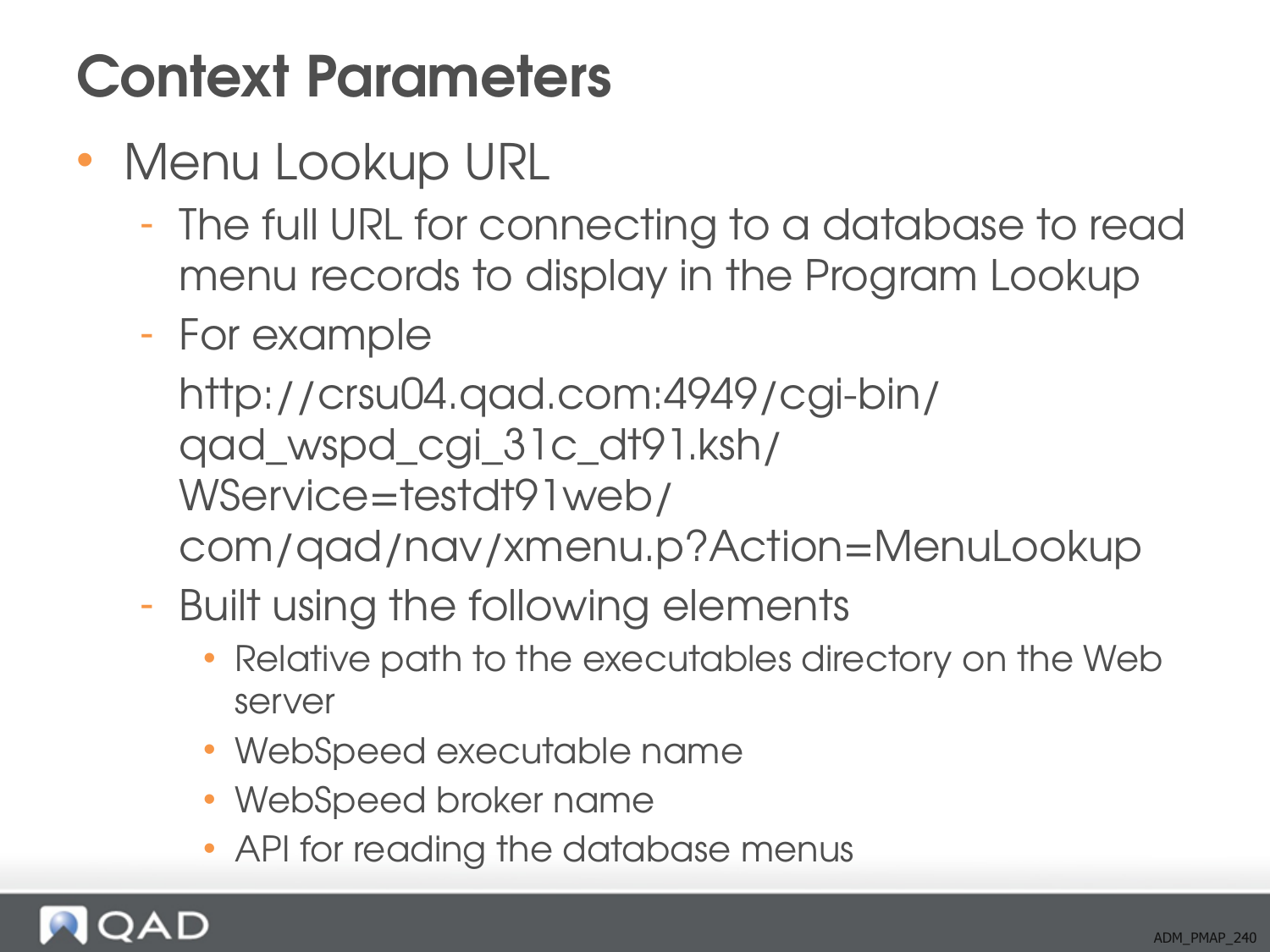

# Context Parameters
Menu Lookup URL
The full URL for connecting to a database to read menu records to display in the Program Lookup
For example
	http://crsu04.qad.com:4949/cgi-bin/
qad_wspd_cgi_31c_dt91.ksh/ WService=testdt91web/
com/qad/nav/xmenu.p?Action=MenuLookup
Built using the following elements
Relative path to the executables directory on the Web server
WebSpeed executable name
WebSpeed broker name
API for reading the database menus

ADM_PMAP_240